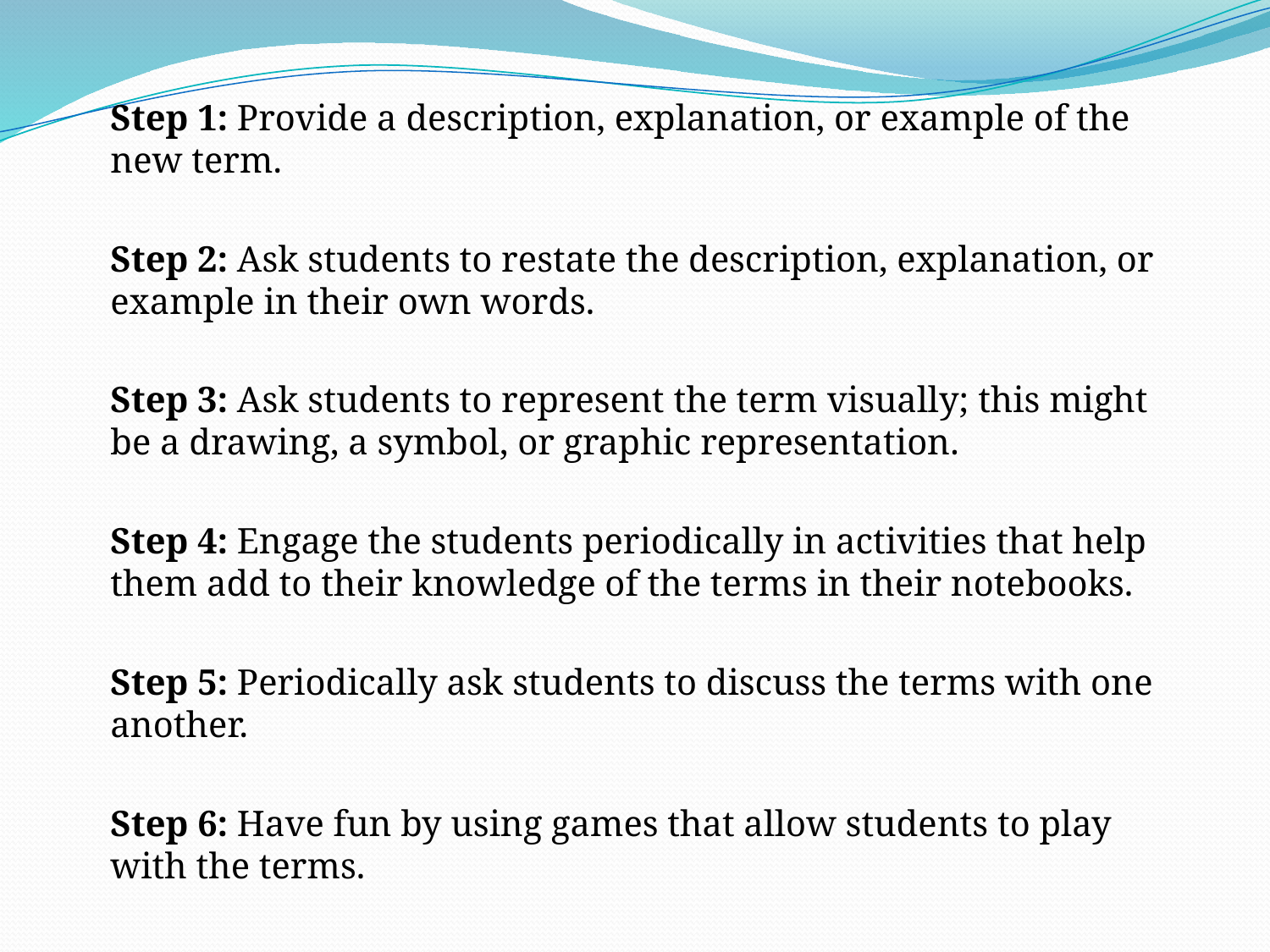

Step 1: Provide a description, explanation, or example of the new term.

	Step 2: Ask students to restate the description, explanation, or example in their own words.

	Step 3: Ask students to represent the term visually; this might be a drawing, a symbol, or graphic representation.

	Step 4: Engage the students periodically in activities that help them add to their knowledge of the terms in their notebooks.

	Step 5: Periodically ask students to discuss the terms with one another.

	Step 6: Have fun by using games that allow students to play with the terms.